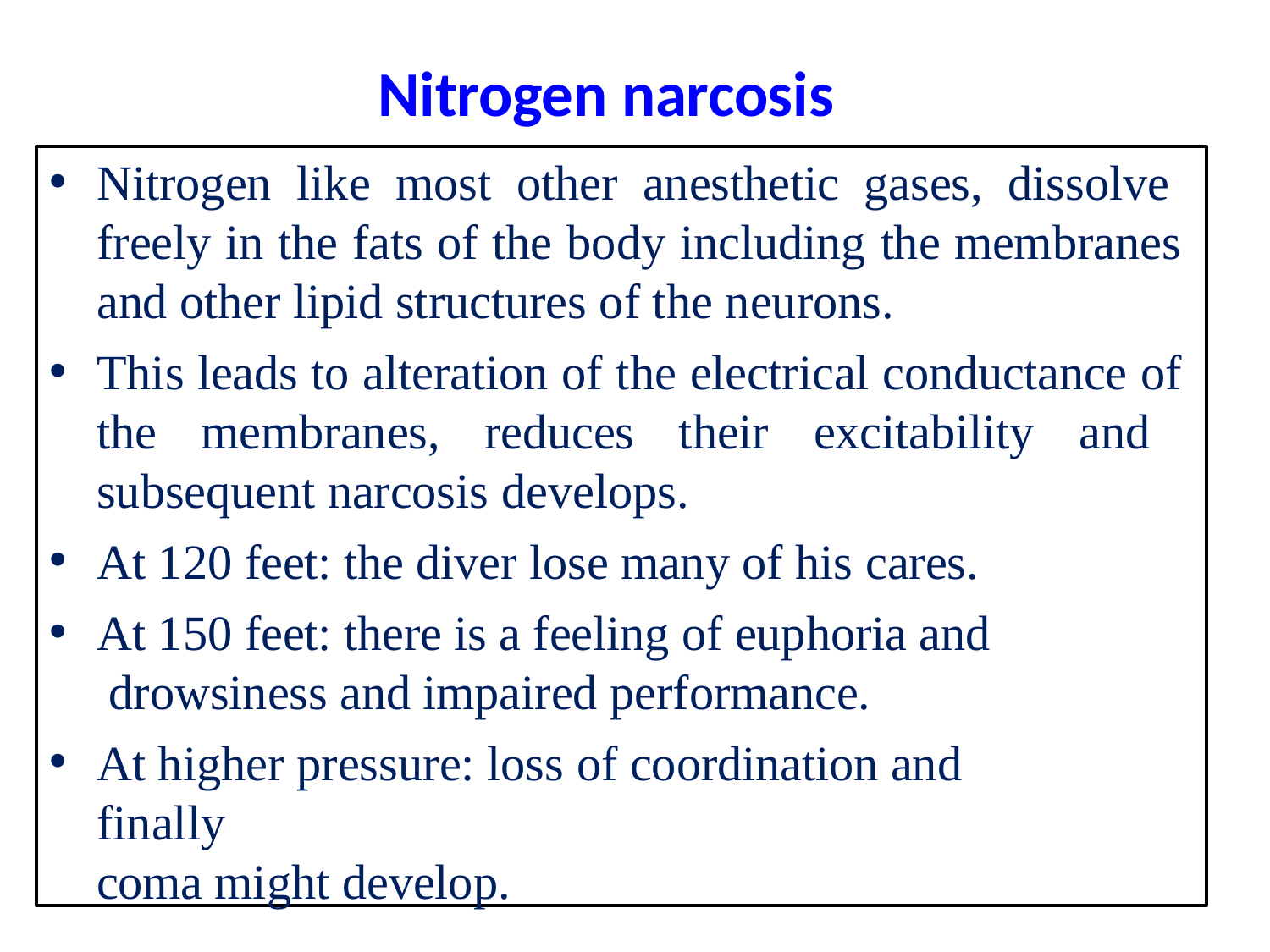

# Nitrogen narcosis

Nitrogen like most other anesthetic gases, dissolve  freely in the fats of the body including the membranes  and other lipid structures of the neurons.
This leads to alteration of the electrical conductance of  the membranes, reduces their excitability and  subsequent narcosis develops.
At 120 feet: the diver lose many of his cares.
At 150 feet: there is a feeling of euphoria and  drowsiness and impaired performance.
At higher pressure: loss of coordination and finally
coma might develop.